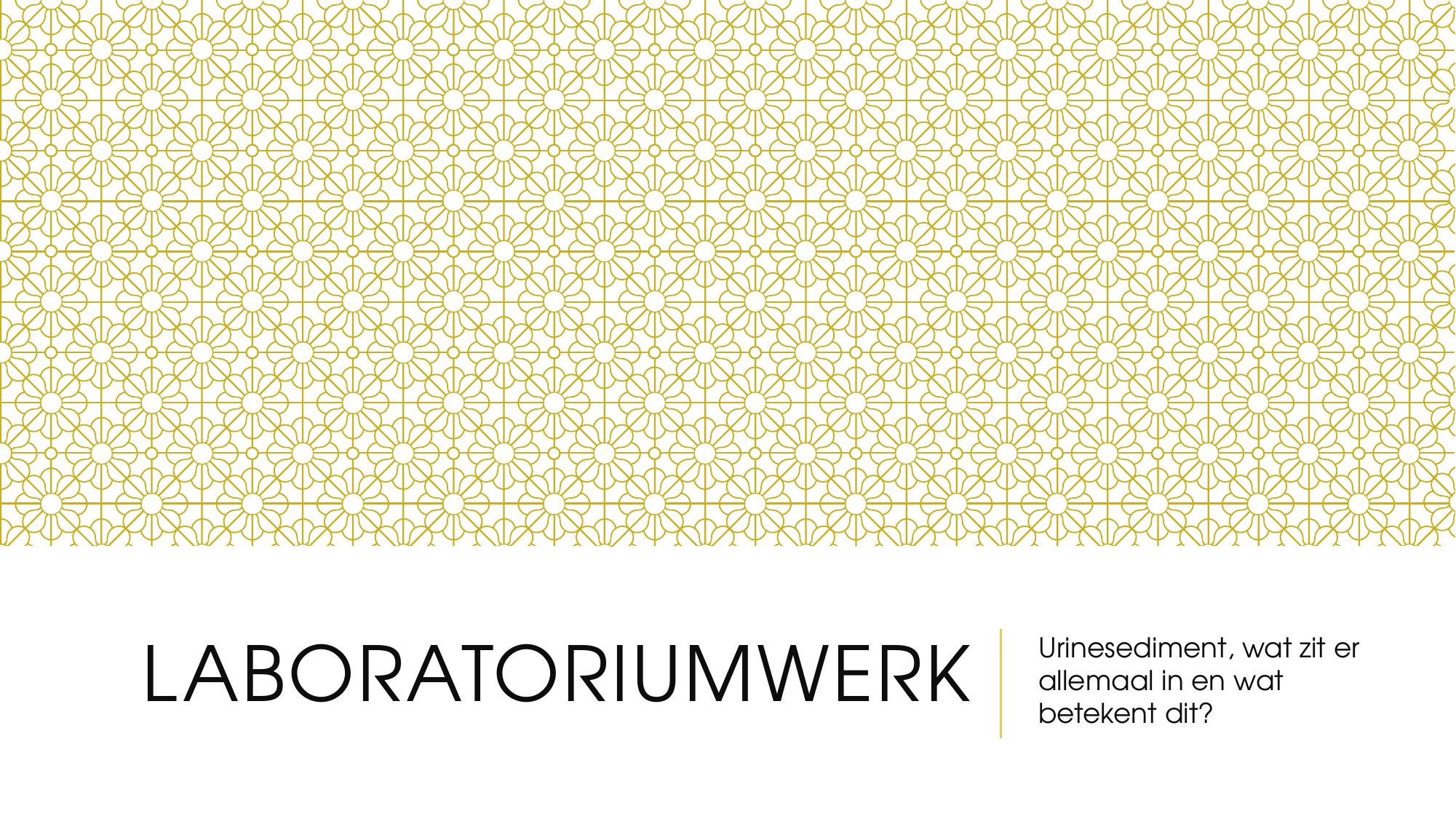

# Laboratoriumwerk
Urinesediment, wat zit er allemaal in en wat betekent dit?